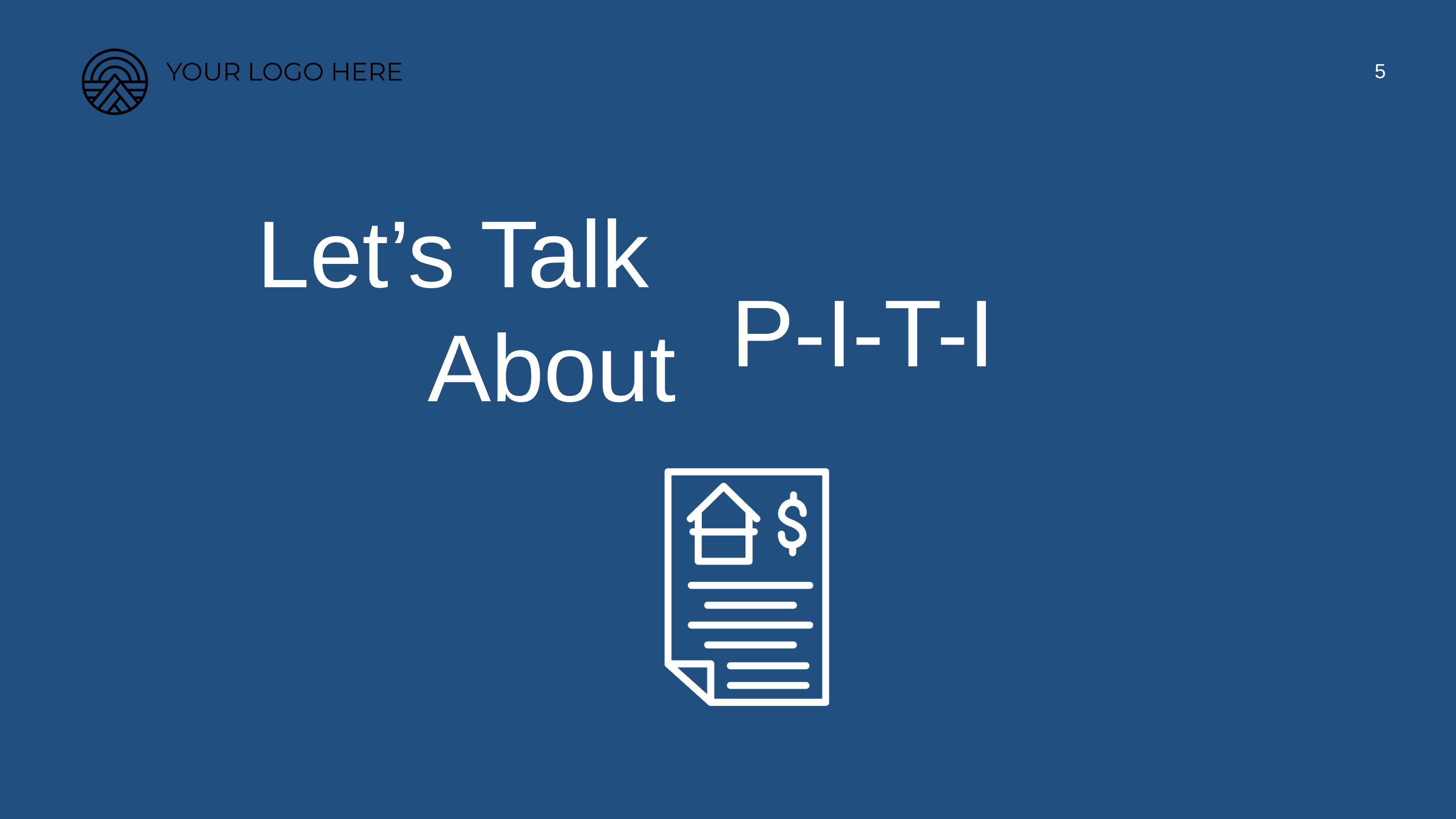

YOUR LOGO HERE
5
Let’s Talk
About
P-I-T-I